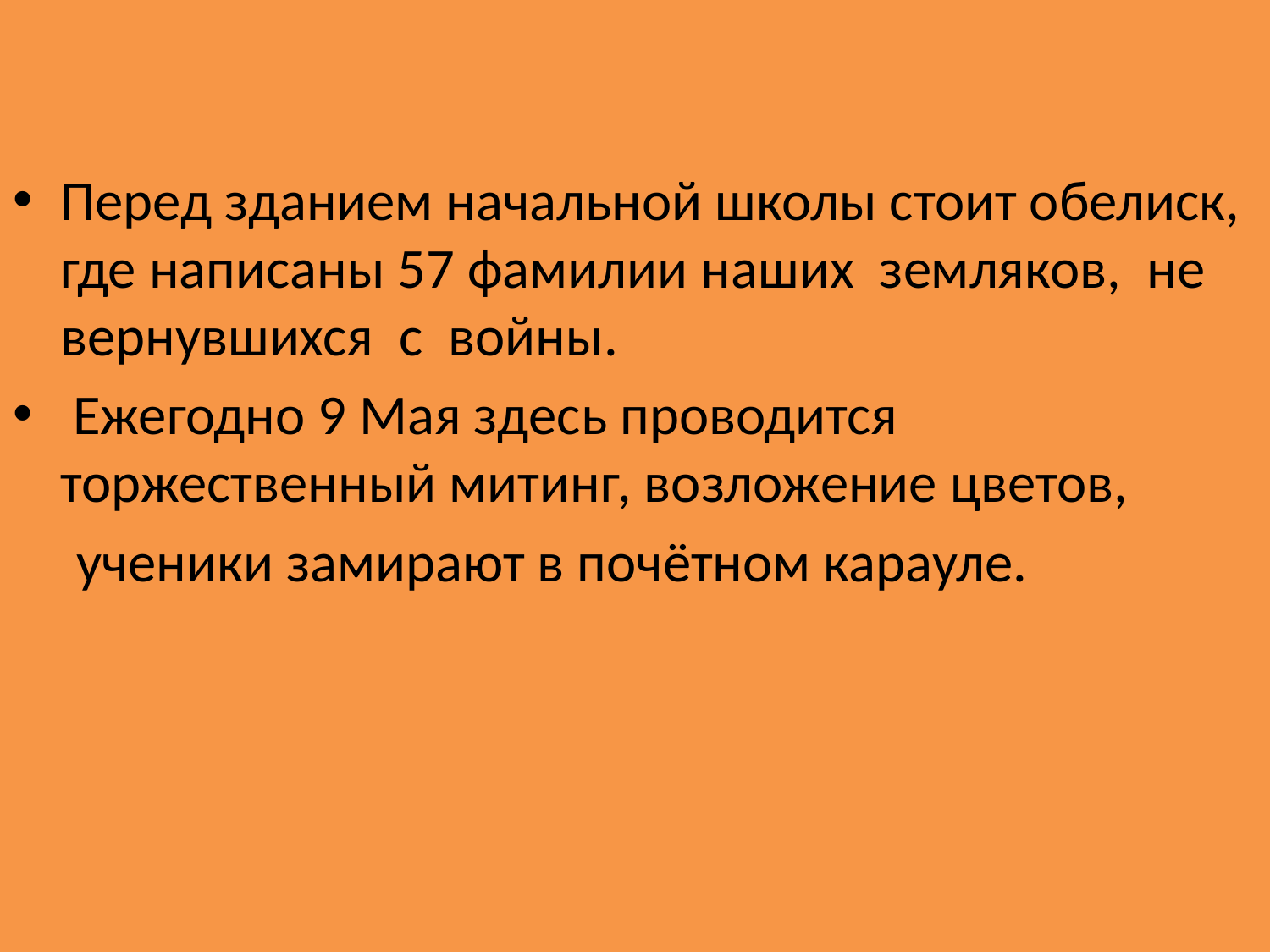

Перед зданием начальной школы стоит обелиск, где написаны 57 фамилии наших  земляков,  не вернувшихся  с  войны.
 Ежегодно 9 Мая здесь проводится торжественный митинг, возложение цветов,
     ученики замирают в почётном карауле.

#